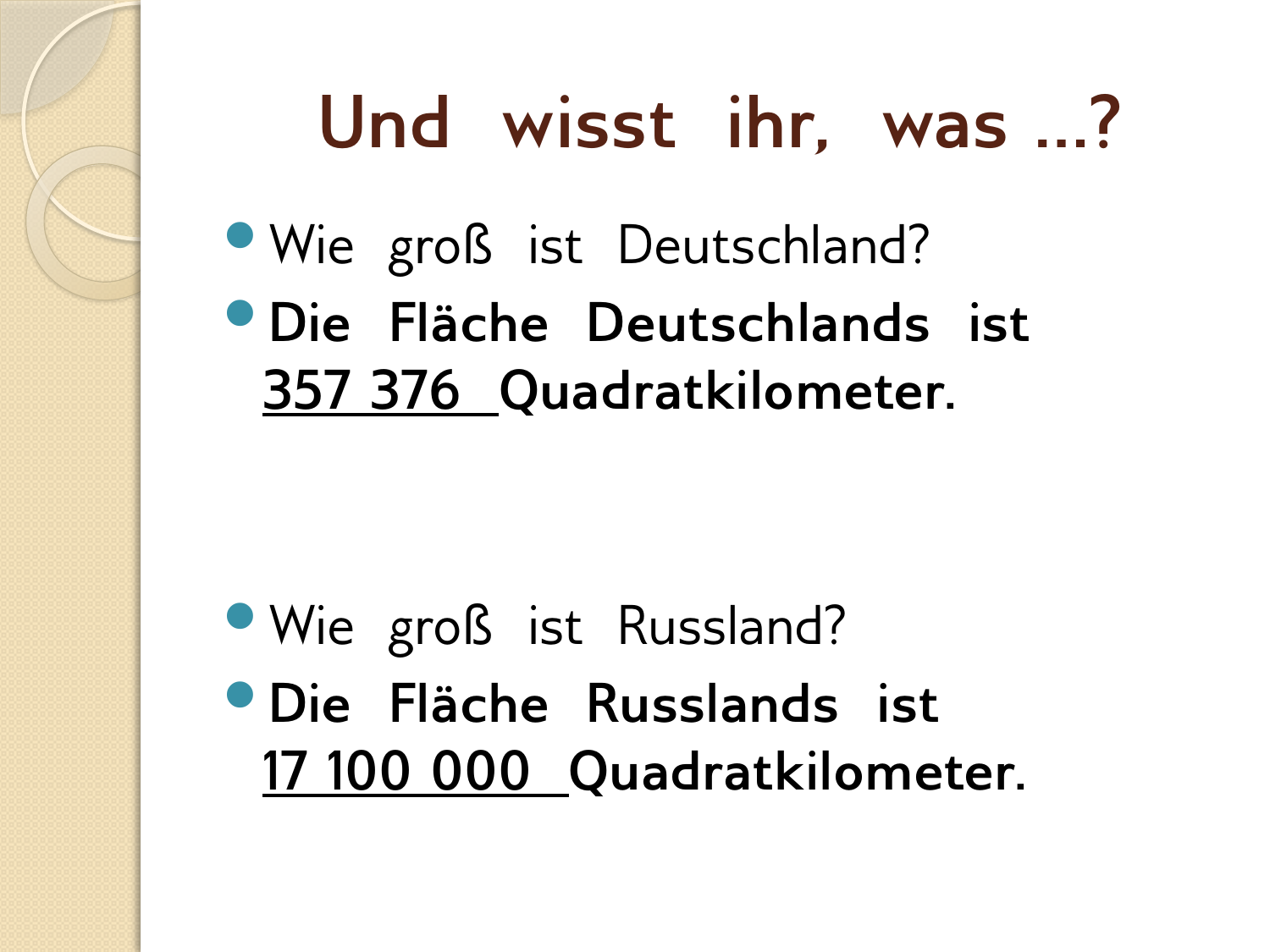

# Und  wisst  ihr,  was …?
Wie  groß  ist  Deutschland?
Die  Fläche  Deutschlands  ist  357 376  Quadratkilometer.

Wie  groß  ist  Russland?
Die  Fläche  Russlands  ist  17 100 000  Quadratkilometer.